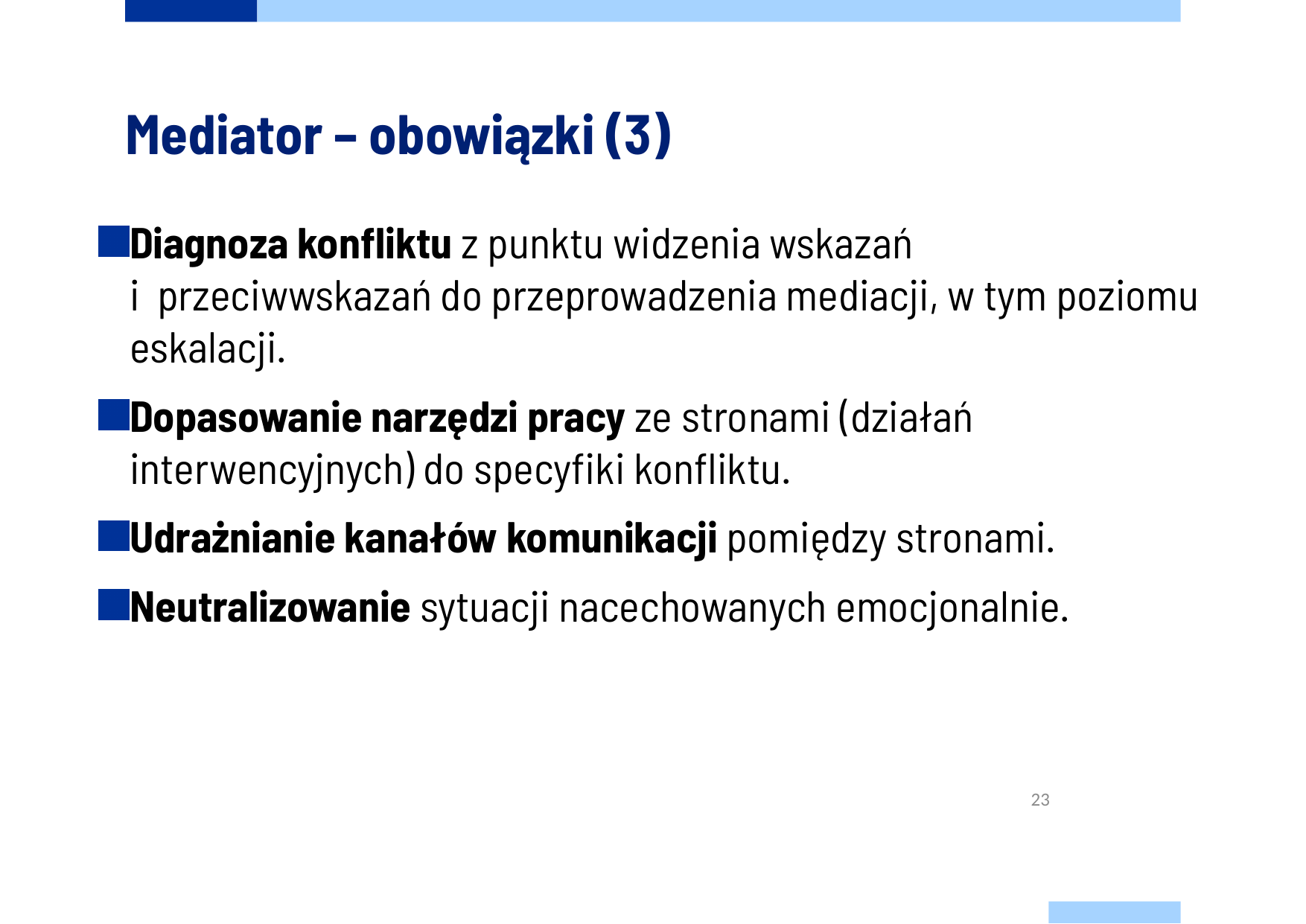

# Mediator – obowiązki (3)
Diagnoza konfliktu z punktu widzenia wskazań
i  przeciwwskazań do przeprowadzenia mediacji, w tym poziomu eskalacji.
Dopasowanie narzędzi pracy ze stronami (działań interwencyjnych) do specyfiki konfliktu.
Udrażnianie kanałów komunikacji pomiędzy stronami.
Neutralizowanie sytuacji nacechowanych emocjonalnie.

23